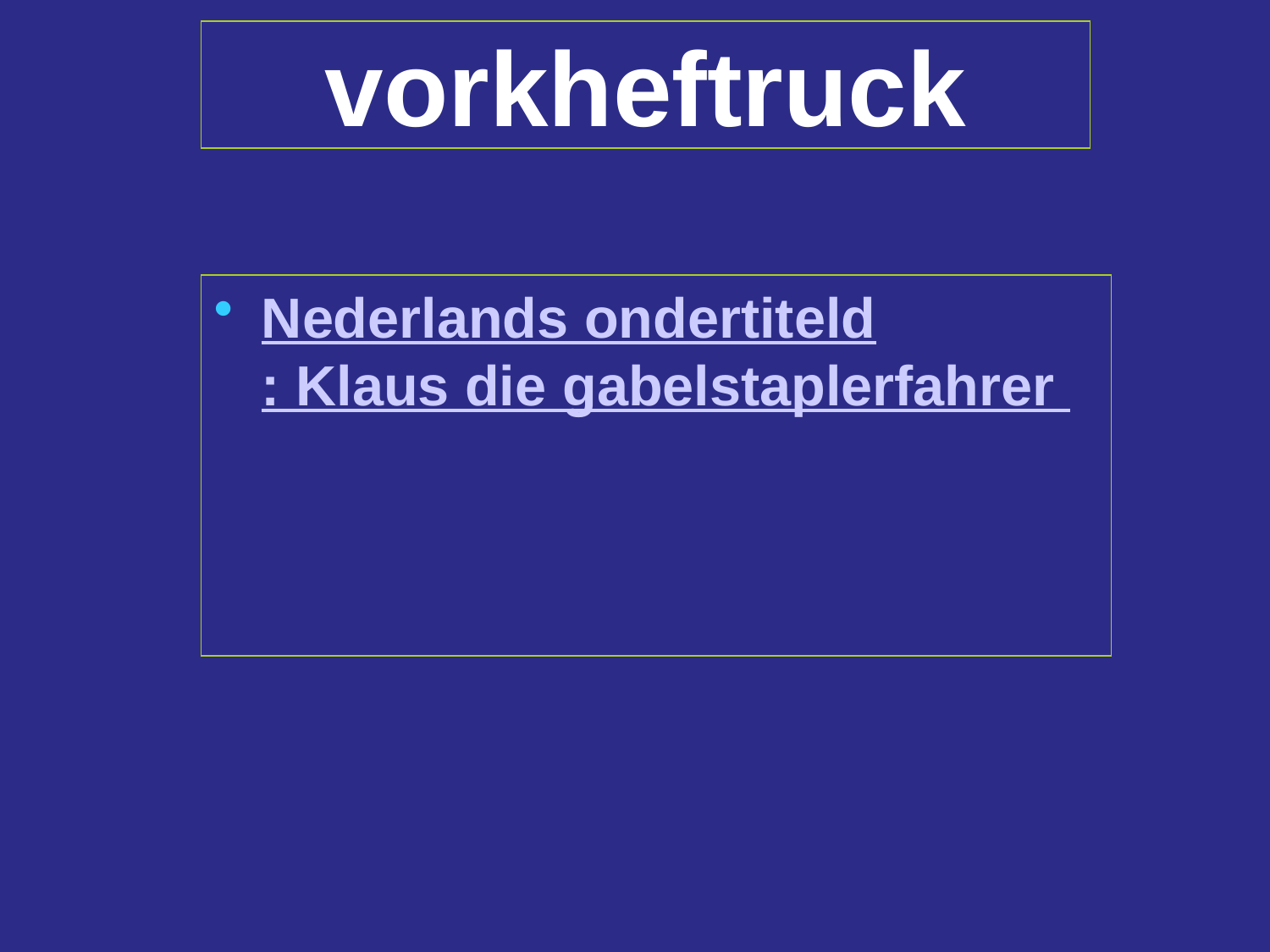

# vorkheftruck
Nederlands ondertiteld: Klaus die gabelstaplerfahrer